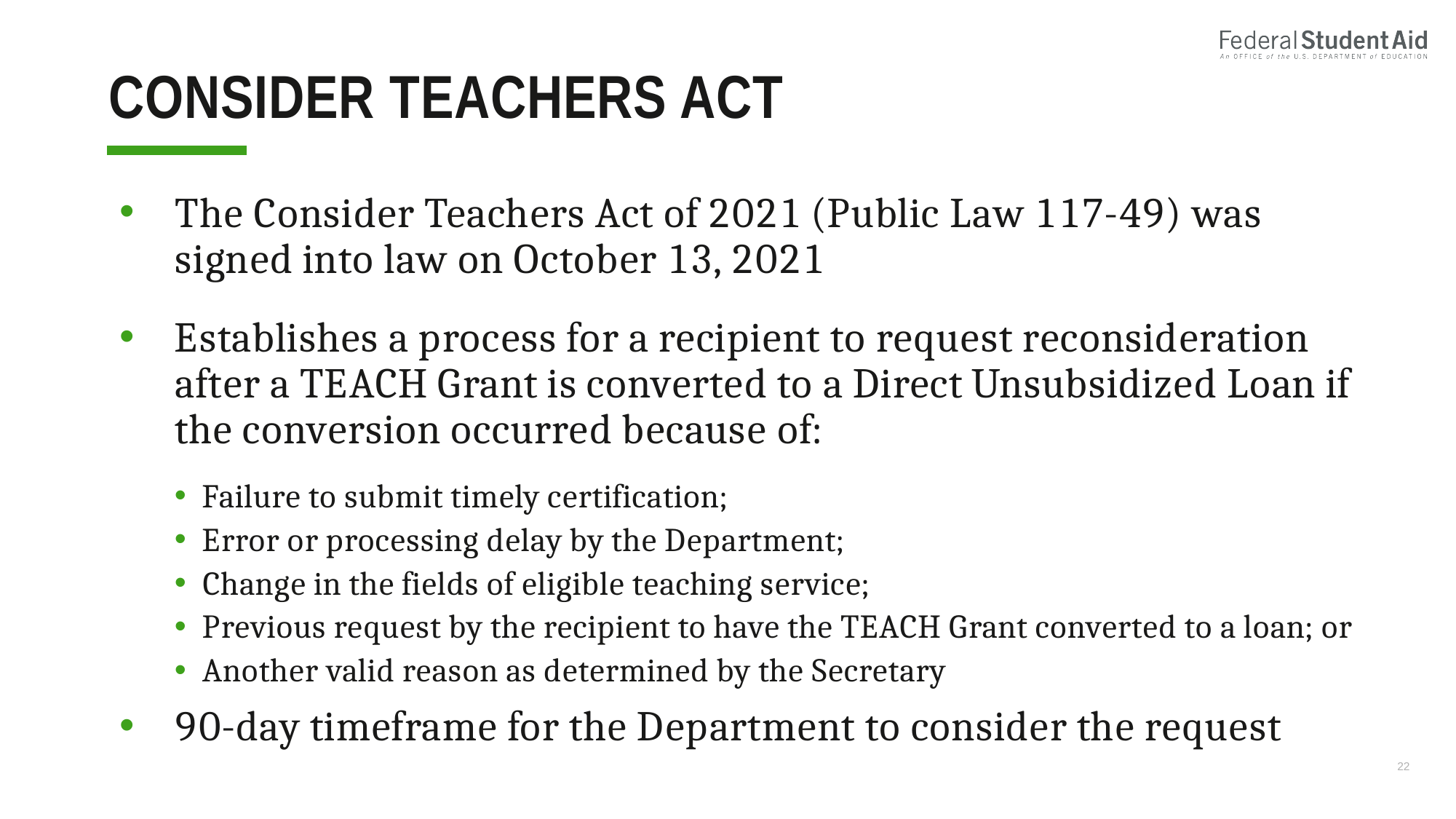

# Consider Teachers Act
The Consider Teachers Act of 2021 (Public Law 117-49) was signed into law on October 13, 2021
Establishes a process for a recipient to request reconsideration after a TEACH Grant is converted to a Direct Unsubsidized Loan if the conversion occurred because of:
Failure to submit timely certification;
Error or processing delay by the Department;
Change in the fields of eligible teaching service;
Previous request by the recipient to have the TEACH Grant converted to a loan; or
Another valid reason as determined by the Secretary
90-day timeframe for the Department to consider the request
22